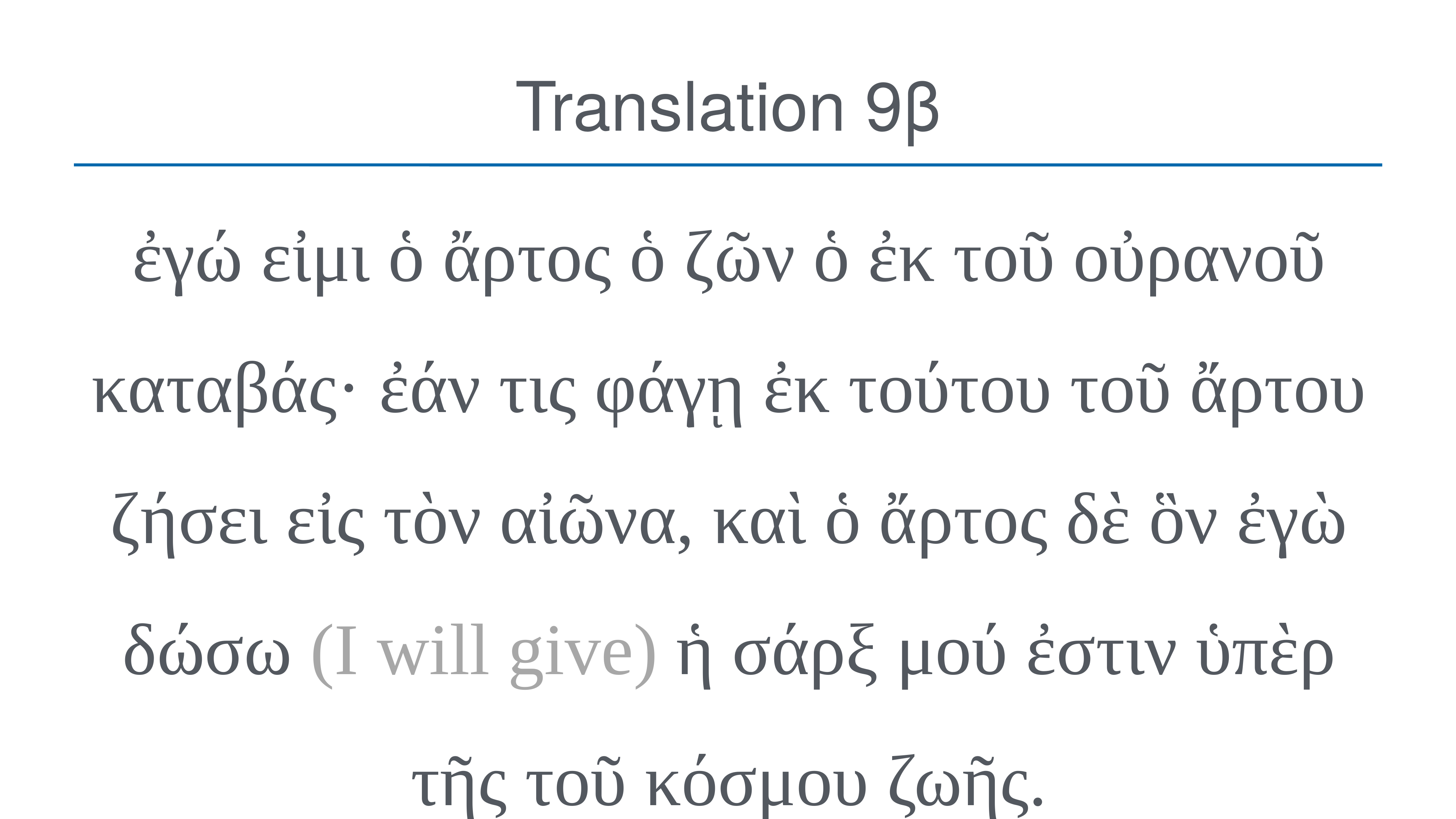

# Translation 9β
ἐγώ εἰμι ὁ ἄρτος ὁ ζῶν ὁ ἐκ τοῦ οὐρανοῦ καταβάς· ἐάν τις φάγῃ ἐκ τούτου τοῦ ἄρτου ζήσει εἰς τὸν αἰῶνα, καὶ ὁ ἄρτος δὲ ὃν ἐγὼ δώσω (I will give) ἡ σάρξ μού ἐστιν ὑπὲρ τῆς τοῦ κόσμου ζωῆς.